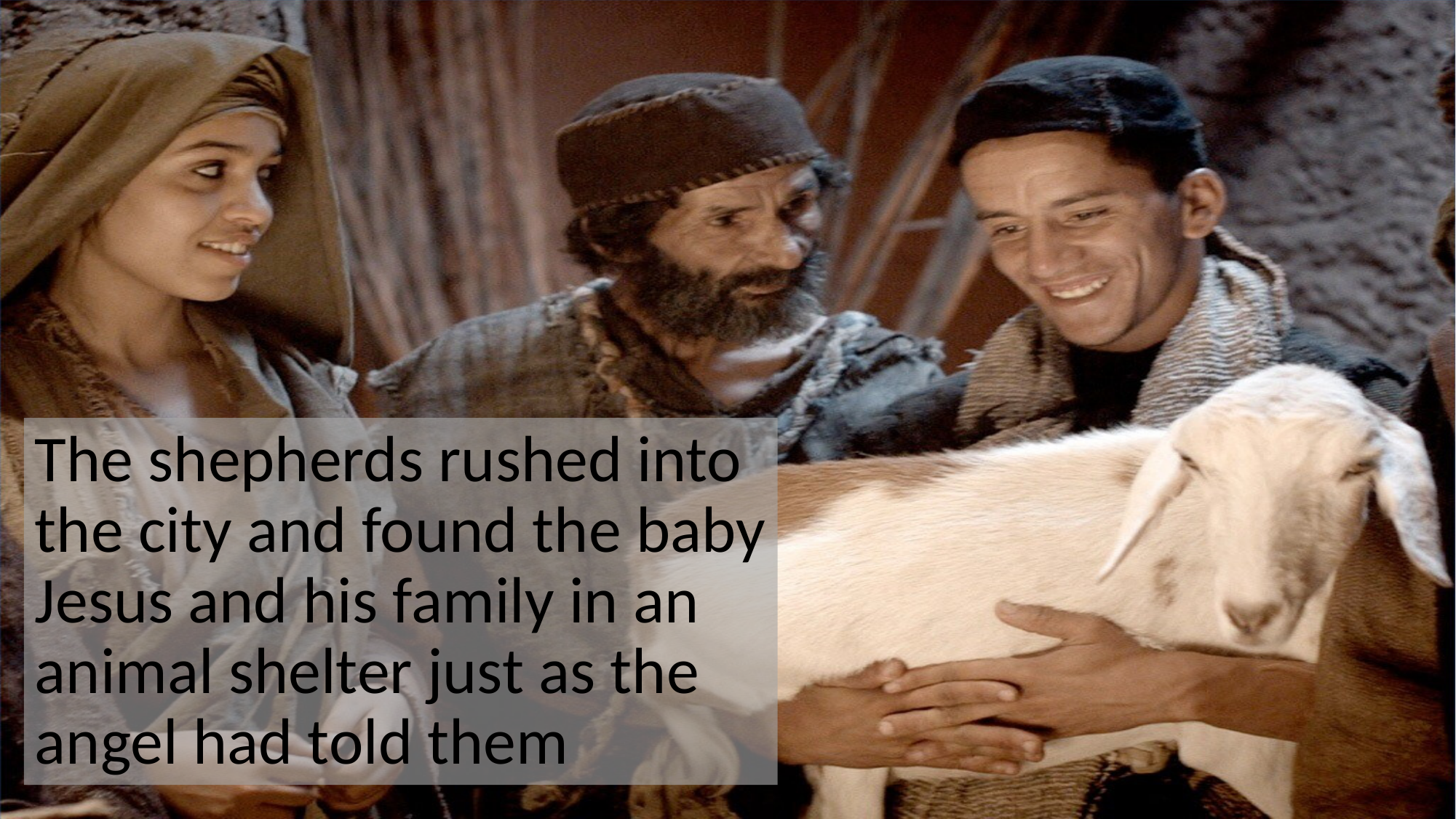

# The shepherds rushed into the city and found the baby Jesus and his family in an animal shelter just as the angel had told them